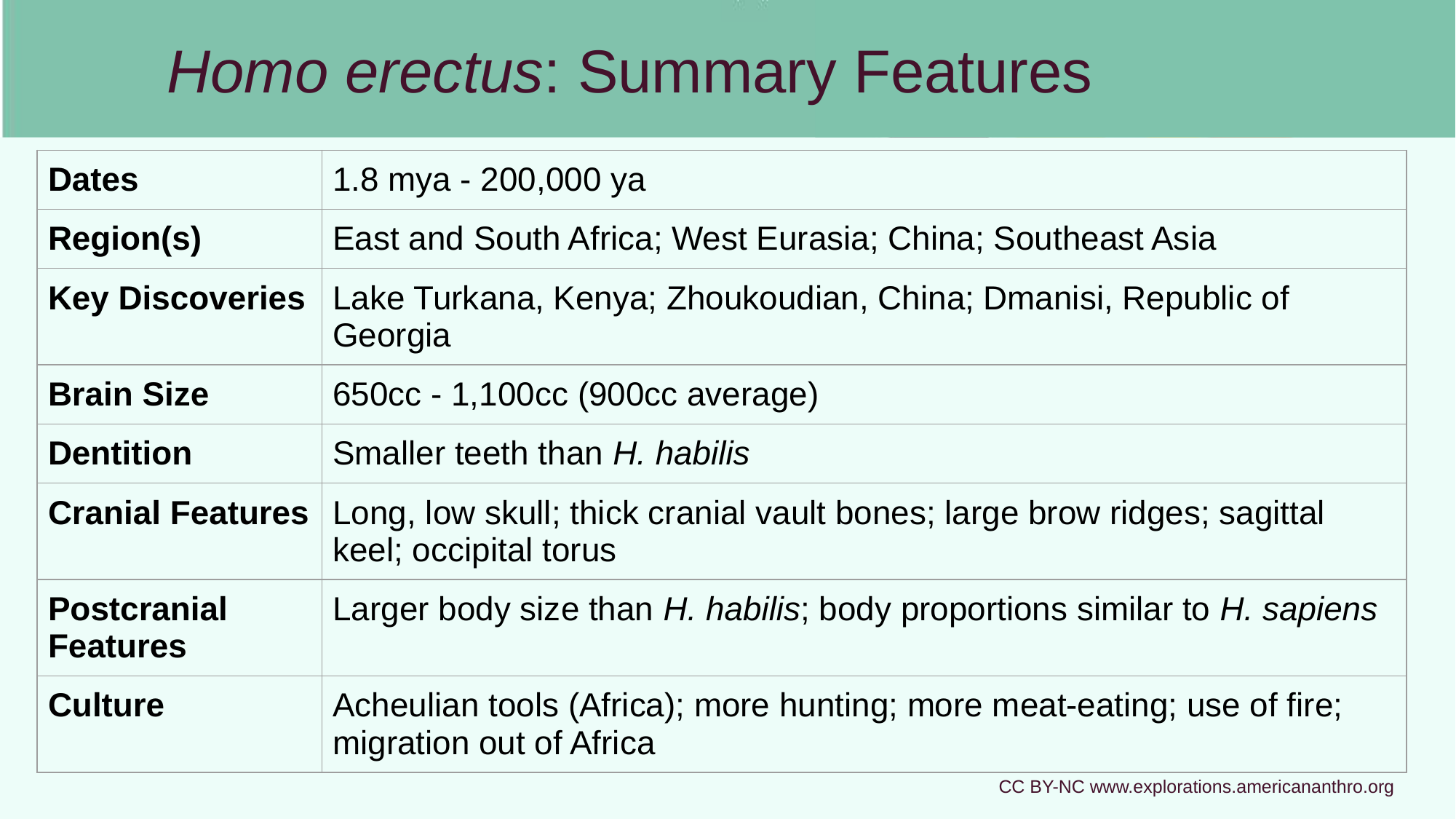

# Homo erectus: Summary Features
| Dates | 1.8 mya - 200,000 ya |
| --- | --- |
| Region(s) | East and South Africa; West Eurasia; China; Southeast Asia |
| Key Discoveries | Lake Turkana, Kenya; Zhoukoudian, China; Dmanisi, Republic of Georgia |
| Brain Size | 650cc - 1,100cc (900cc average) |
| Dentition | Smaller teeth than H. habilis |
| Cranial Features | Long, low skull; thick cranial vault bones; large brow ridges; sagittal keel; occipital torus |
| Postcranial Features | Larger body size than H. habilis; body proportions similar to H. sapiens |
| Culture | Acheulian tools (Africa); more hunting; more meat-eating; use of fire; migration out of Africa |